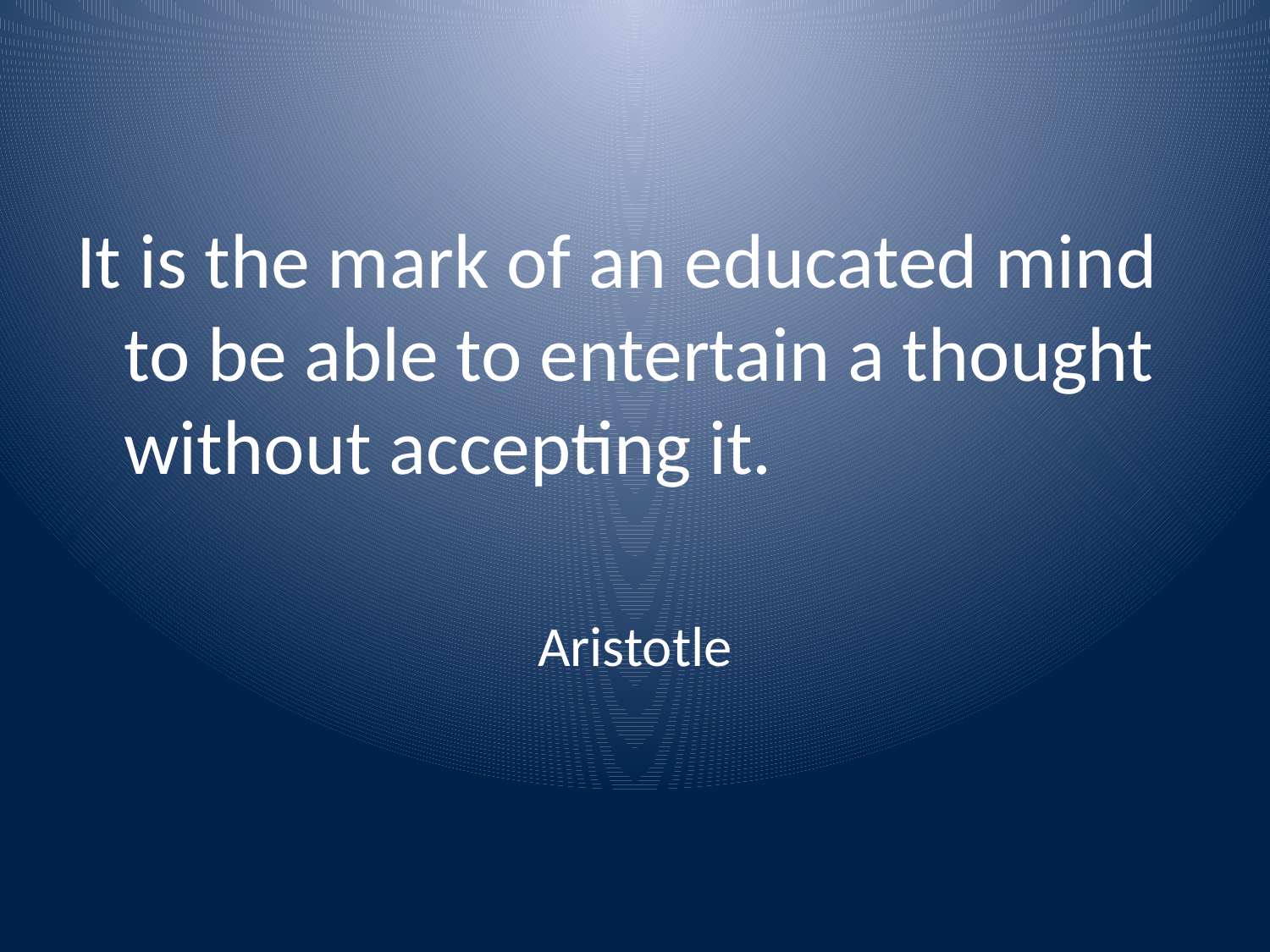

It is the mark of an educated mind to be able to entertain a thought without accepting it.

Aristotle